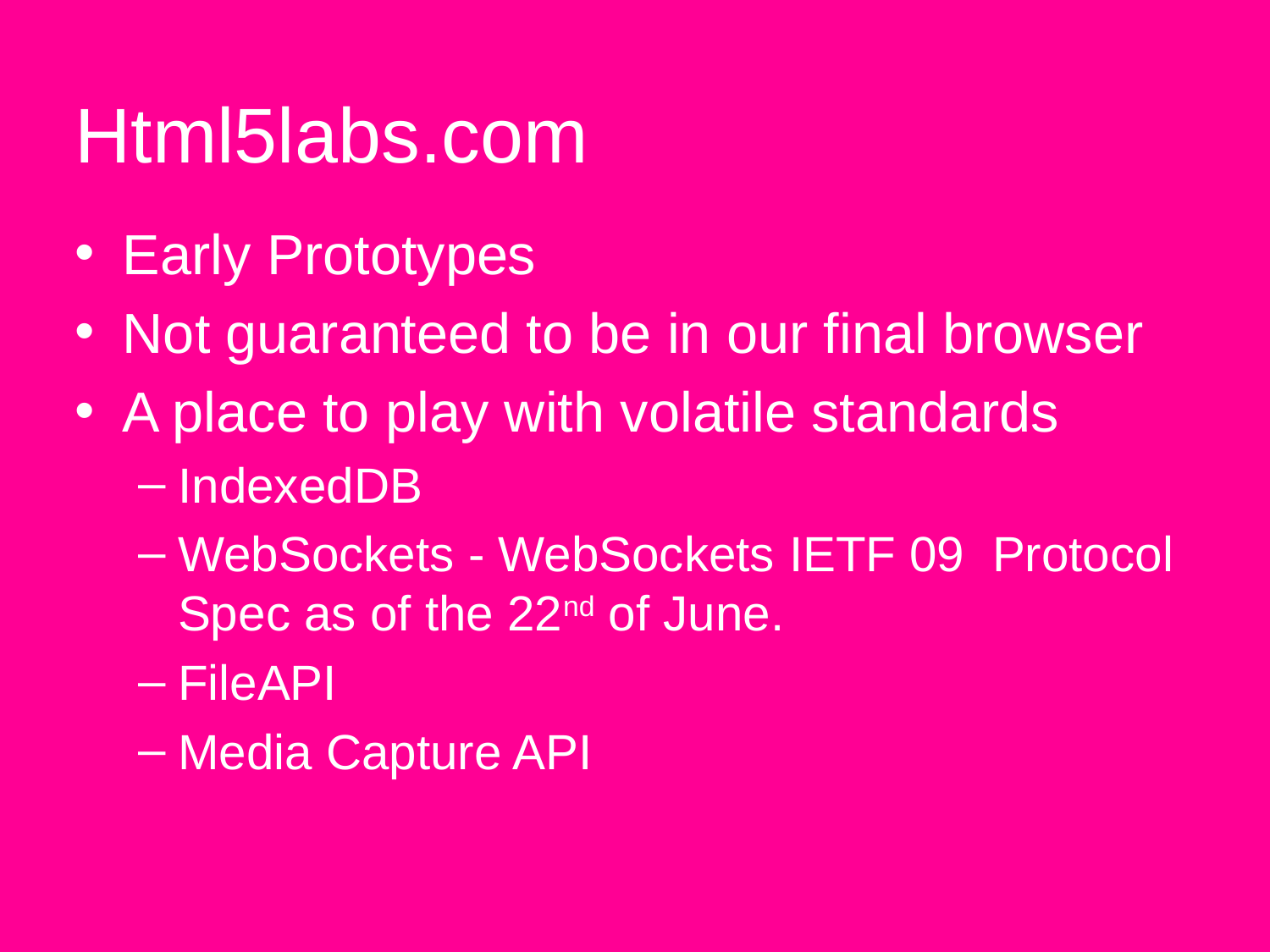

# Html5labs.com
Early Prototypes
Not guaranteed to be in our final browser
A place to play with volatile standards
IndexedDB
WebSockets - WebSockets IETF 09  Protocol Spec as of the 22nd of June.
FileAPI
Media Capture API